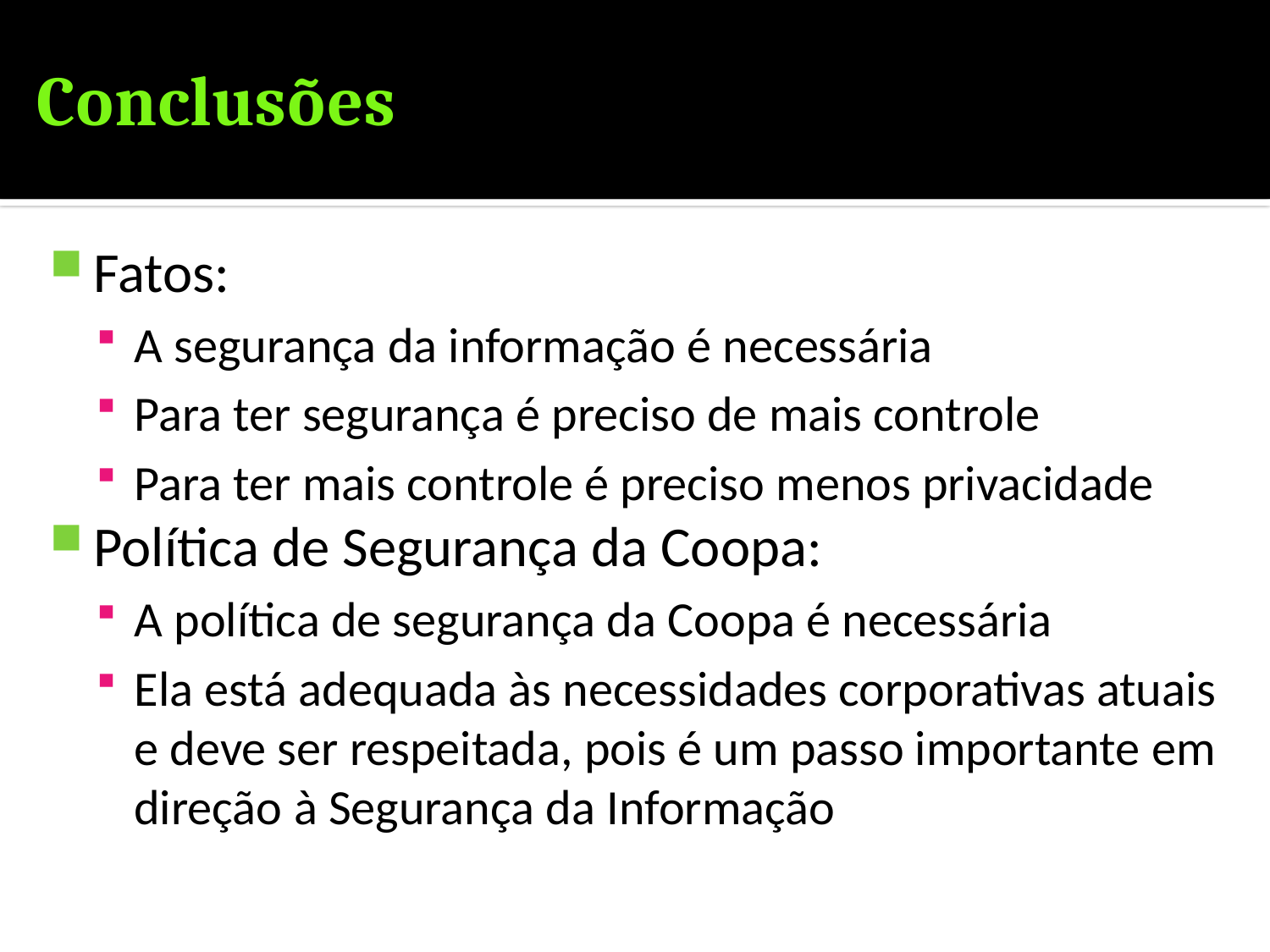

# Conclusões
Fatos:
A segurança da informação é necessária
Para ter segurança é preciso de mais controle
Para ter mais controle é preciso menos privacidade
Política de Segurança da Coopa:
A política de segurança da Coopa é necessária
Ela está adequada às necessidades corporativas atuais e deve ser respeitada, pois é um passo importante em direção à Segurança da Informação